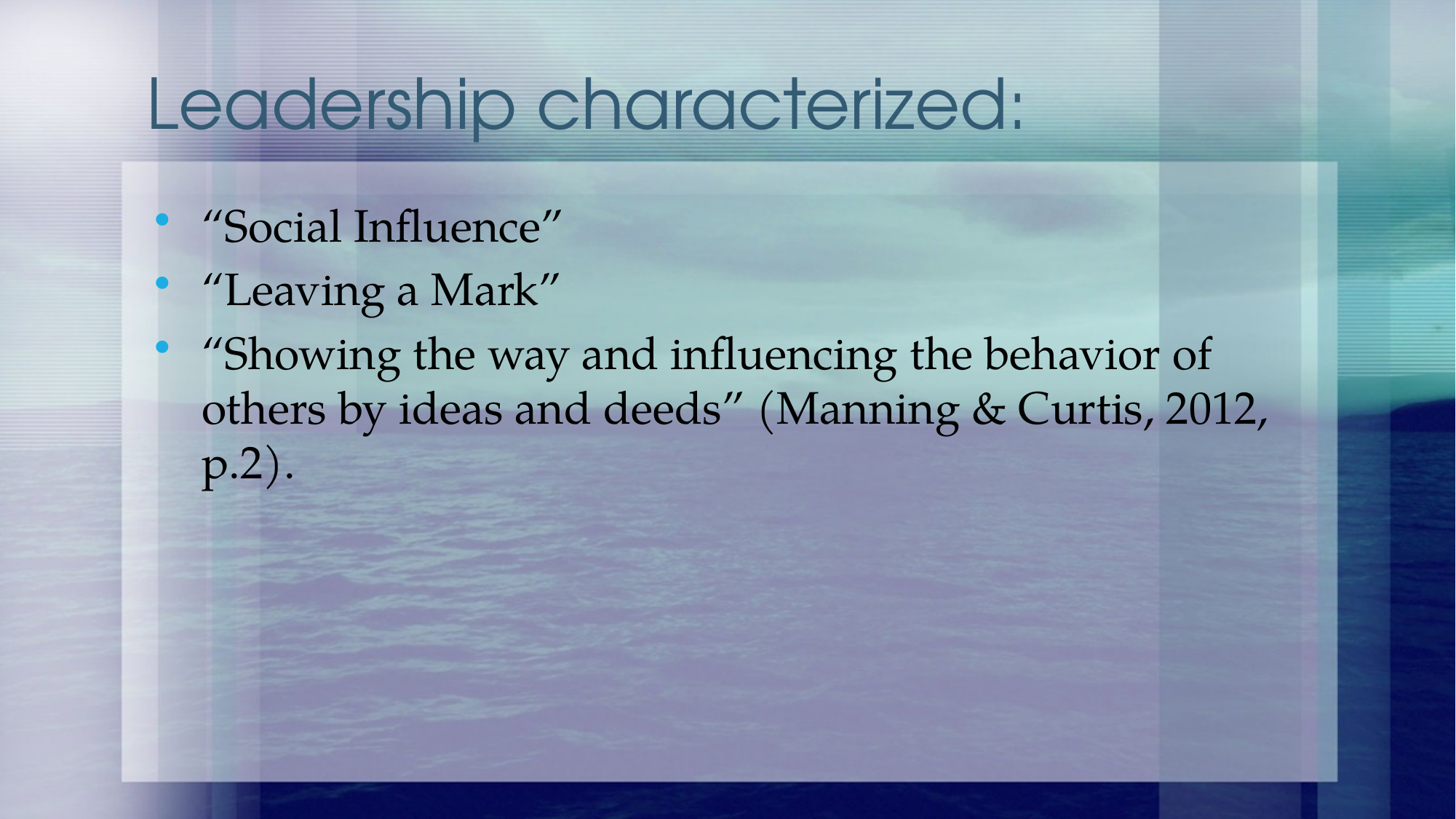

# Leadership characterized:
“Social Influence”
“Leaving a Mark”
“Showing the way and influencing the behavior of others by ideas and deeds” (Manning & Curtis, 2012, p.2).